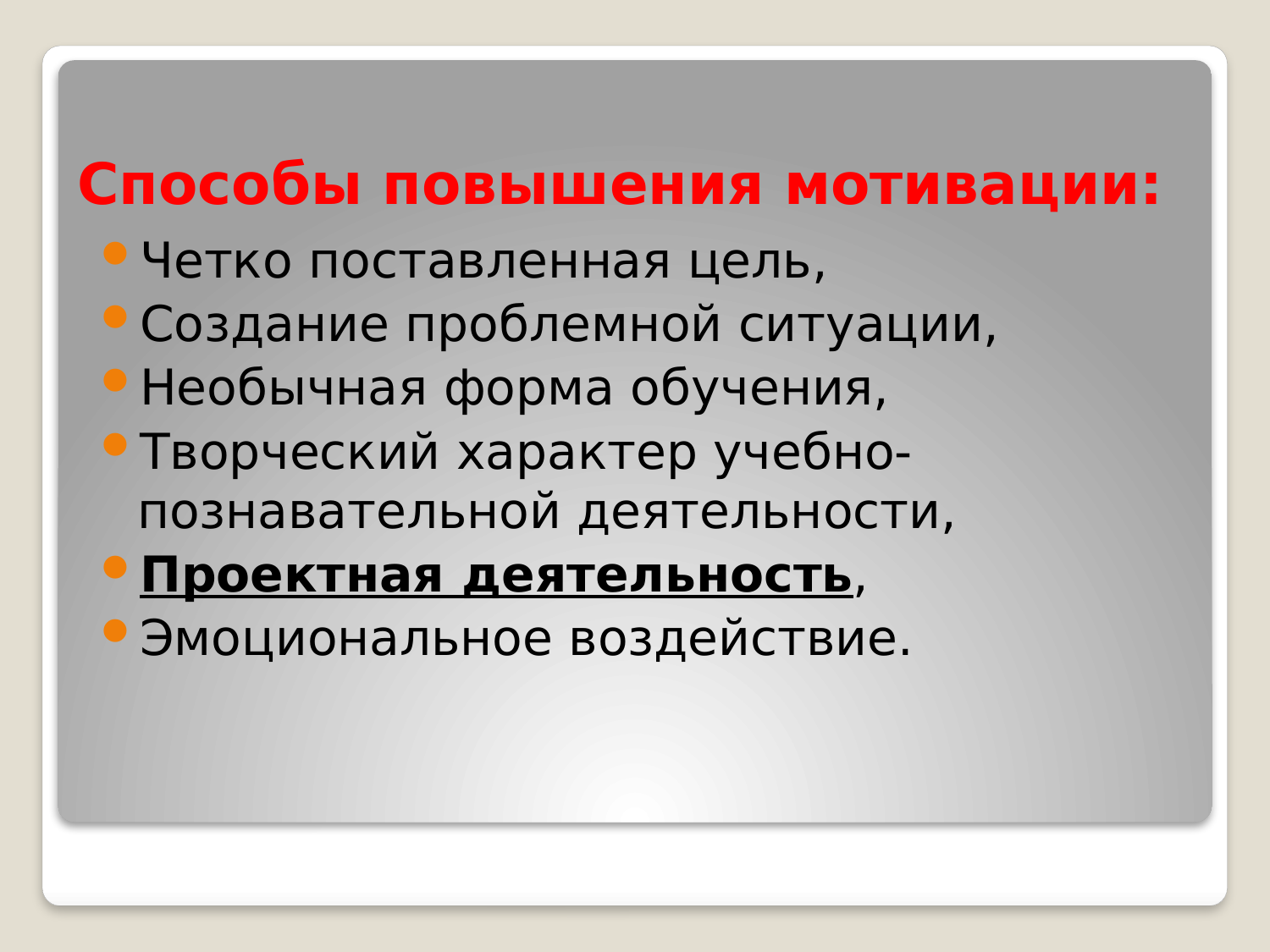

# Способы повышения мотивации:
Четко поставленная цель,
Создание проблемной ситуации,
Необычная форма обучения,
Творческий характер учебно-познавательной деятельности,
Проектная деятельность,
Эмоциональное воздействие.